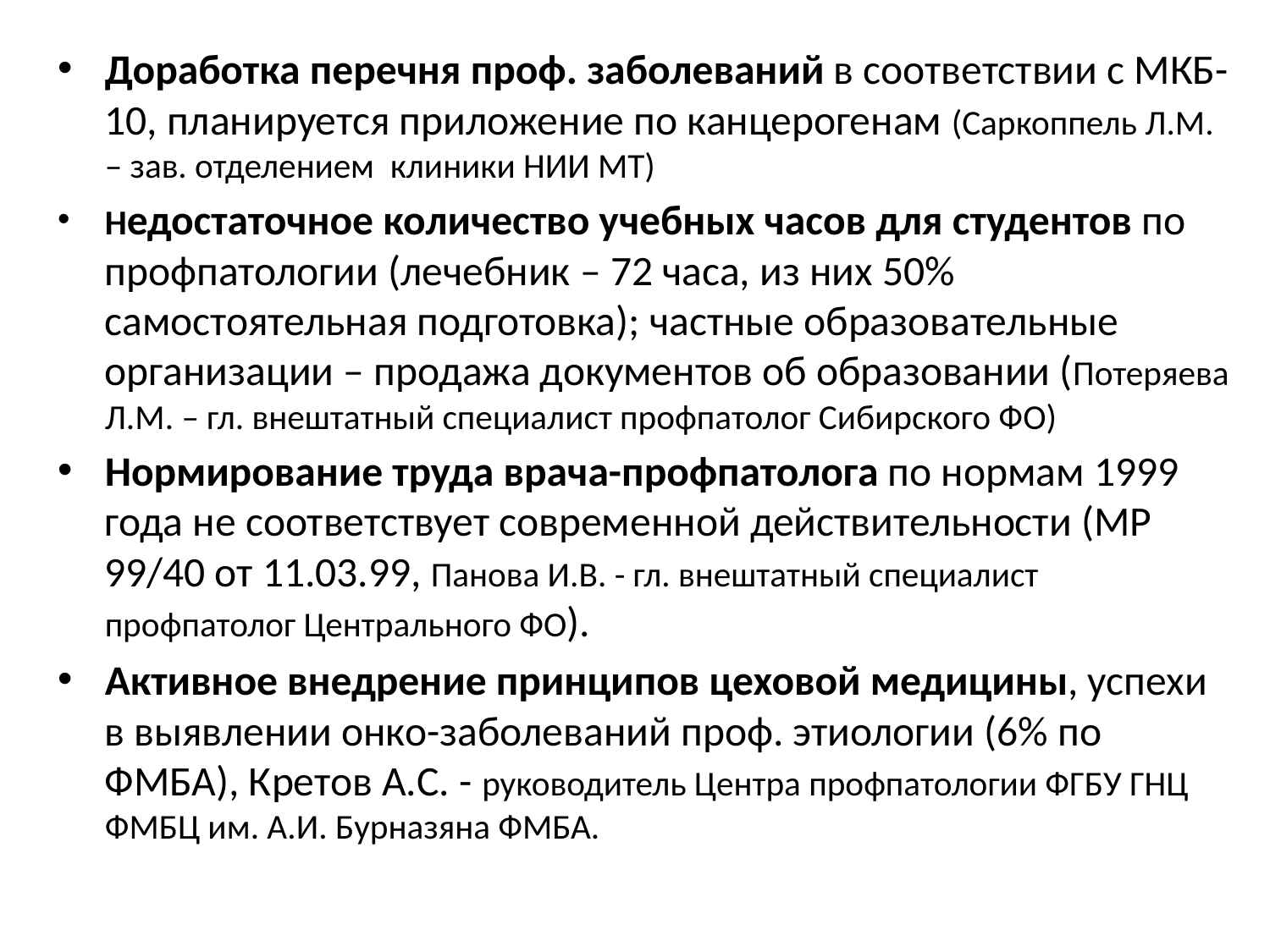

Доработка перечня проф. заболеваний в соответствии с МКБ-10, планируется приложение по канцерогенам (Саркоппель Л.М. – зав. отделением  клиники НИИ МТ)
Недостаточное количество учебных часов для студентов по профпатологии (лечебник – 72 часа, из них 50% самостоятельная подготовка); частные образовательные организации – продажа документов об образовании (Потеряева Л.М. – гл. внештатный специалист профпатолог Сибирского ФО)
Нормирование труда врача-профпатолога по нормам 1999 года не соответствует современной действительности (МР 99/40 от 11.03.99, Панова И.В. - гл. внештатный специалист профпатолог Центрального ФО).
Активное внедрение принципов цеховой медицины, успехи в выявлении онко-заболеваний проф. этиологии (6% по ФМБА), Кретов А.С. - руководитель Центра профпатологии ФГБУ ГНЦ ФМБЦ им. А.И. Бурназяна ФМБА.